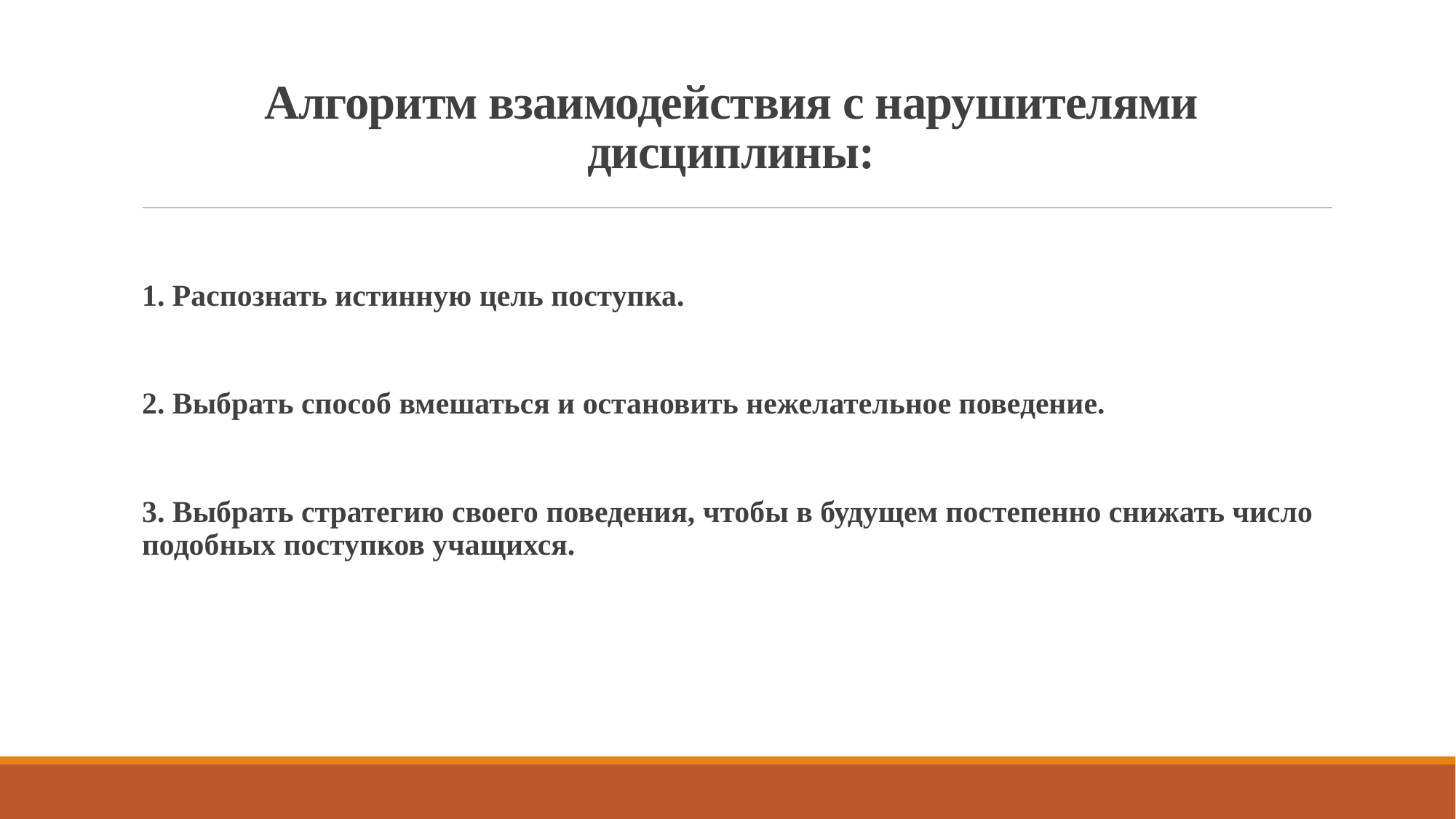

# Алгоритм взаимодействия с нарушителями дисциплины:

1. Распознать истинную цель поступка.

2. Выбрать способ вмешаться и остановить нежелательное поведение.

3. Выбрать стратегию своего поведения, чтобы в будущем постепенно снижать число подобных поступков учащихся.